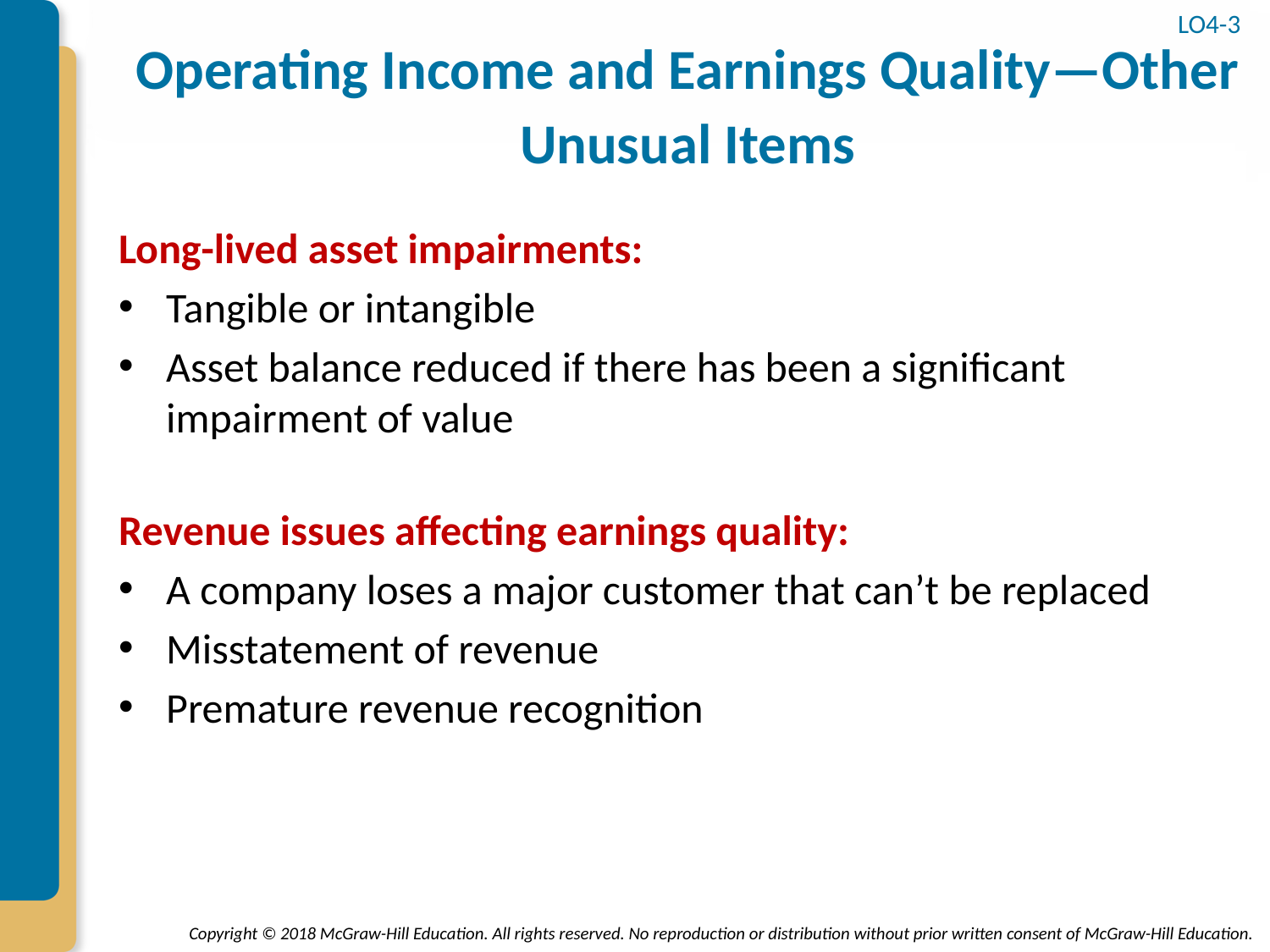

# Operating Income and Earnings Quality—Other Unusual Items
LO4-3
Long-lived asset impairments:
Tangible or intangible
Asset balance reduced if there has been a significant impairment of value
Revenue issues affecting earnings quality:
A company loses a major customer that can’t be replaced
Misstatement of revenue
Premature revenue recognition